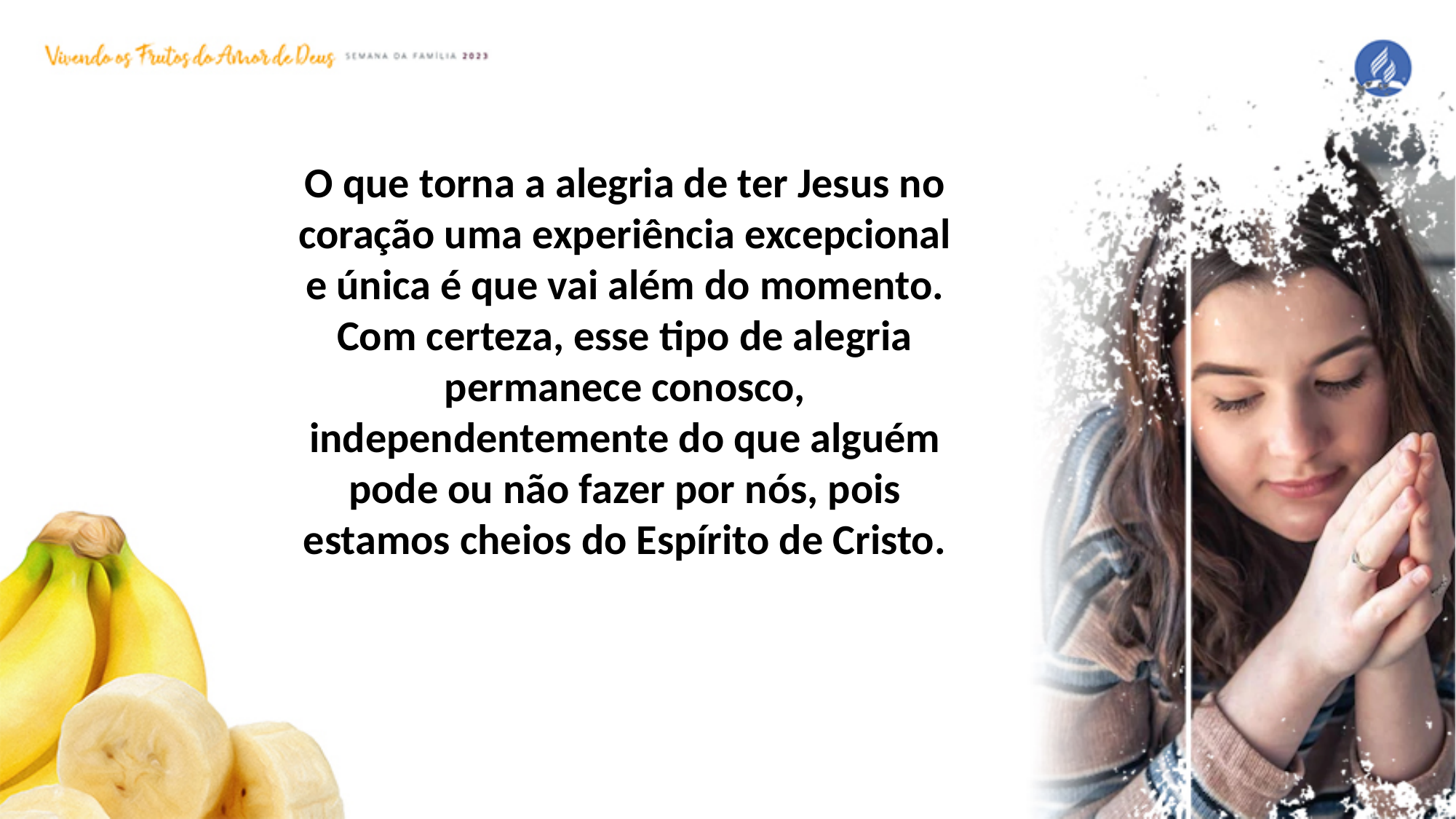

O que torna a alegria de ter Jesus no coração uma experiência excepcional e única é que vai além do momento. Com certeza, esse tipo de alegria permanece conosco, independentemente do que alguém pode ou não fazer por nós, pois estamos cheios do Espírito de Cristo.